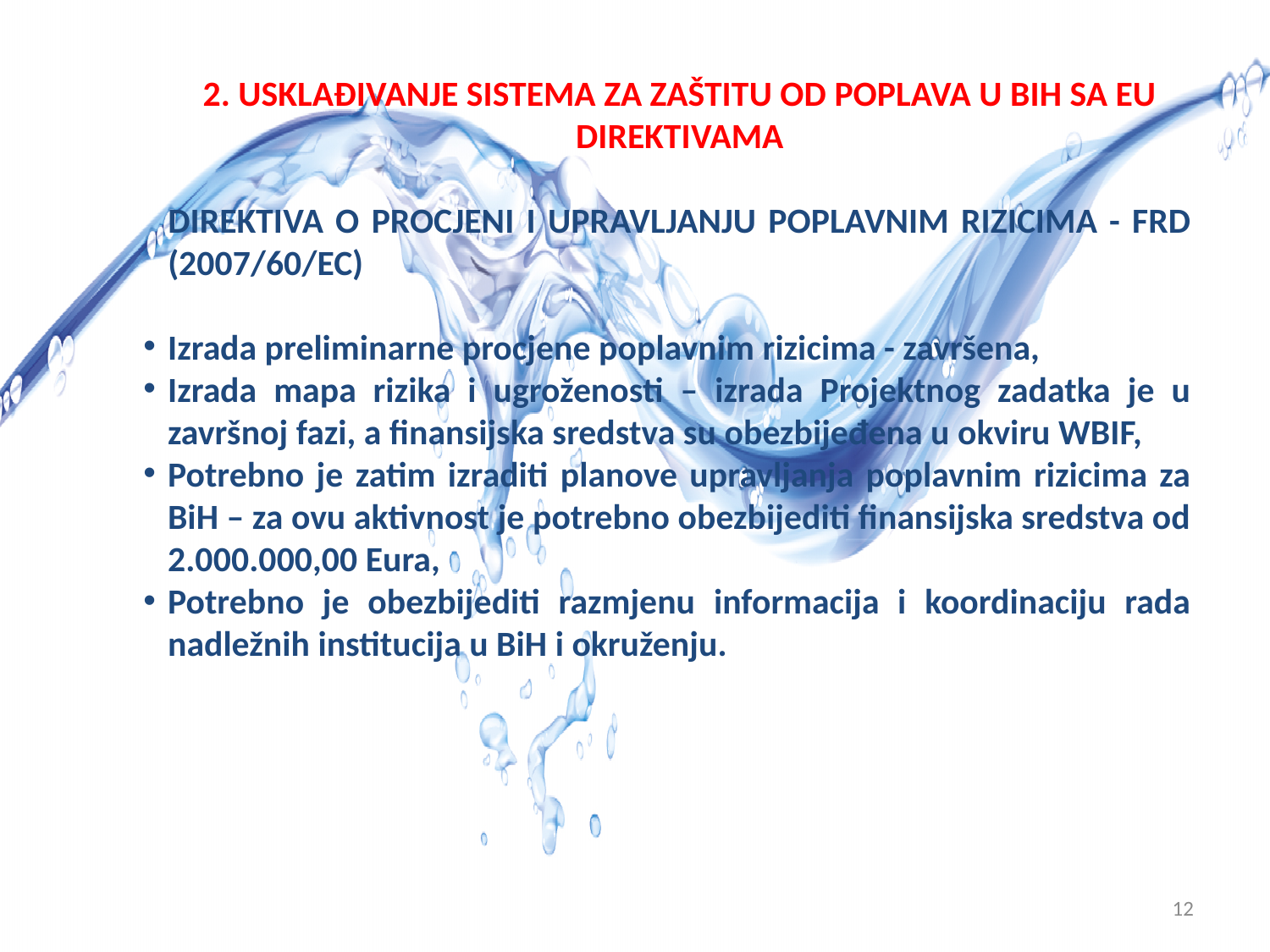

2. USKLAĐIVANJE SISTEMA ZA ZAŠTITU OD POPLAVA U BIH SA EU DIREKTIVAMA

DIREKTIVA O PROCJENI I UPRAVLJANJU POPLAVNIM RIZICIMA - FRD (2007/60/EC)

Izrada preliminarne procjene poplavnim rizicima - završena,
Izrada mapa rizika i ugroženosti – izrada Projektnog zadatka je u završnoj fazi, a finansijska sredstva su obezbijeđena u okviru WBIF,
Potrebno je zatim izraditi planove upravljanja poplavnim rizicima za BiH – za ovu aktivnost je potrebno obezbijediti finansijska sredstva od 2.000.000,00 Eura,
Potrebno je obezbijediti razmjenu informacija i koordinaciju rada nadležnih institucija u BiH i okruženju.

12